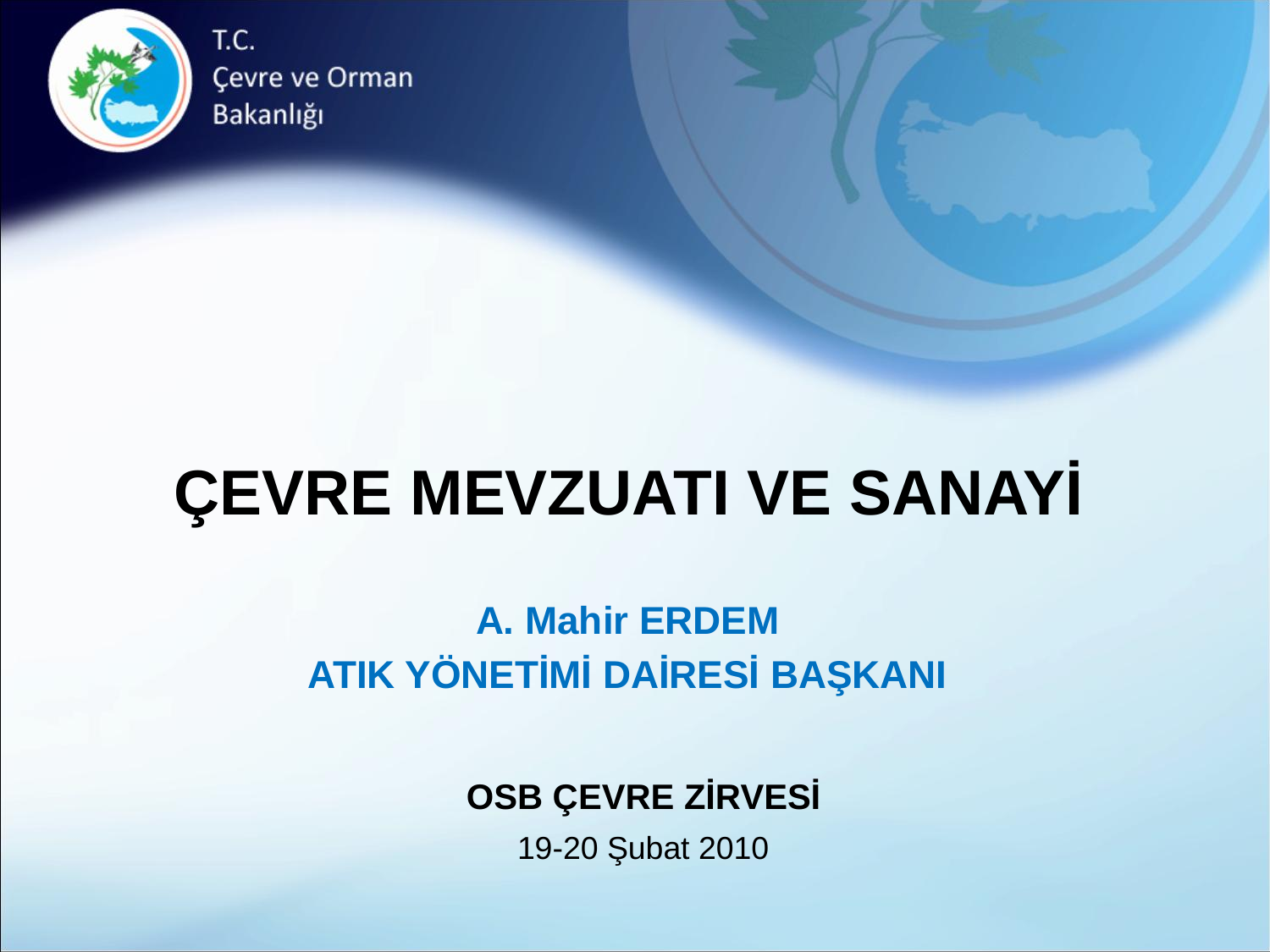

ÇEVRE MEVZUATI VE SANAYİ
A. Mahir ERDEM
ATIK YÖNETİMİ DAİRESİ BAŞKANI
OSB ÇEVRE ZİRVESİ
19-20 Şubat 2010